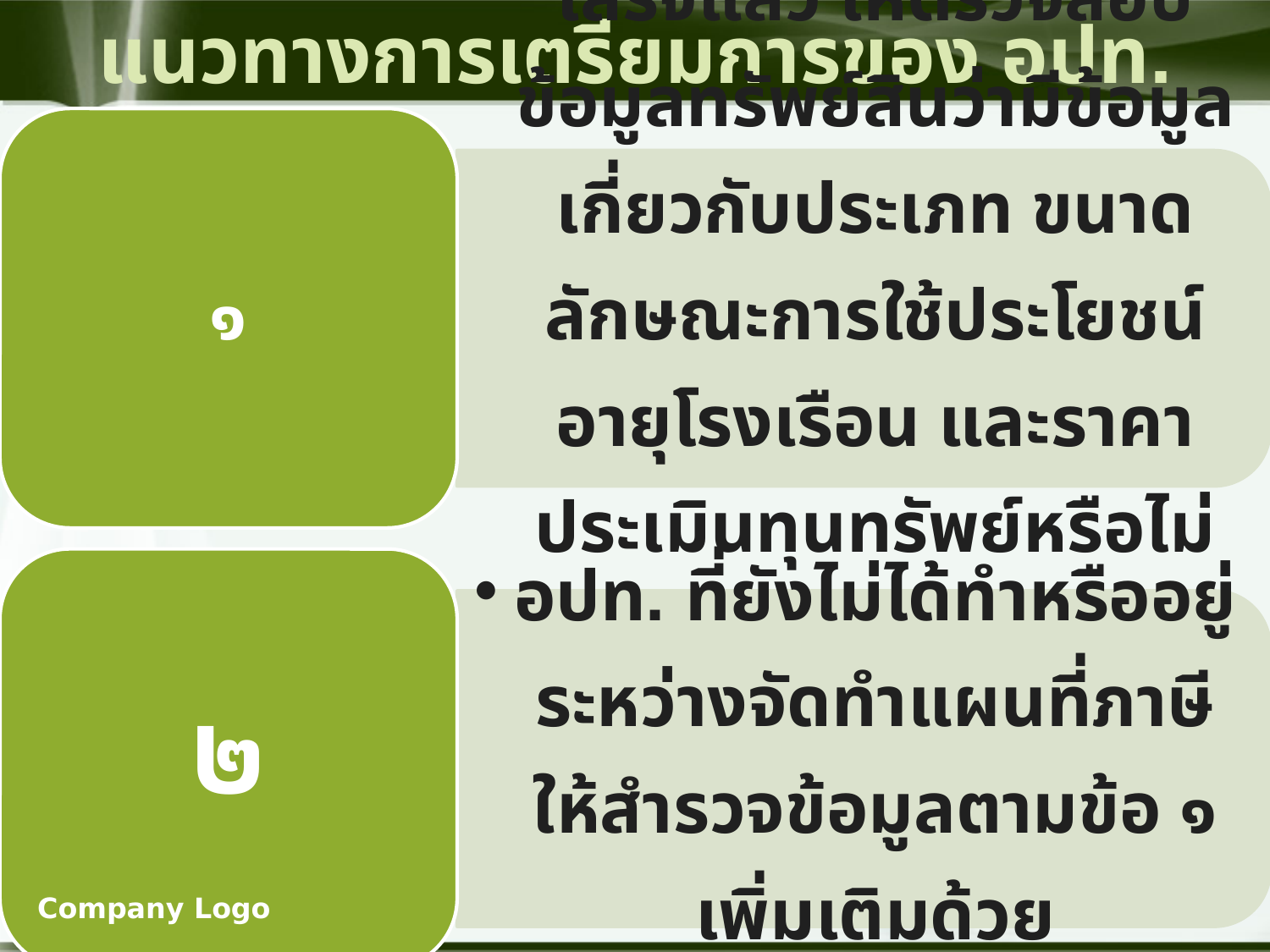

# แนวทางการเตรียมการของ อปท.
๑
๒
Company Logo